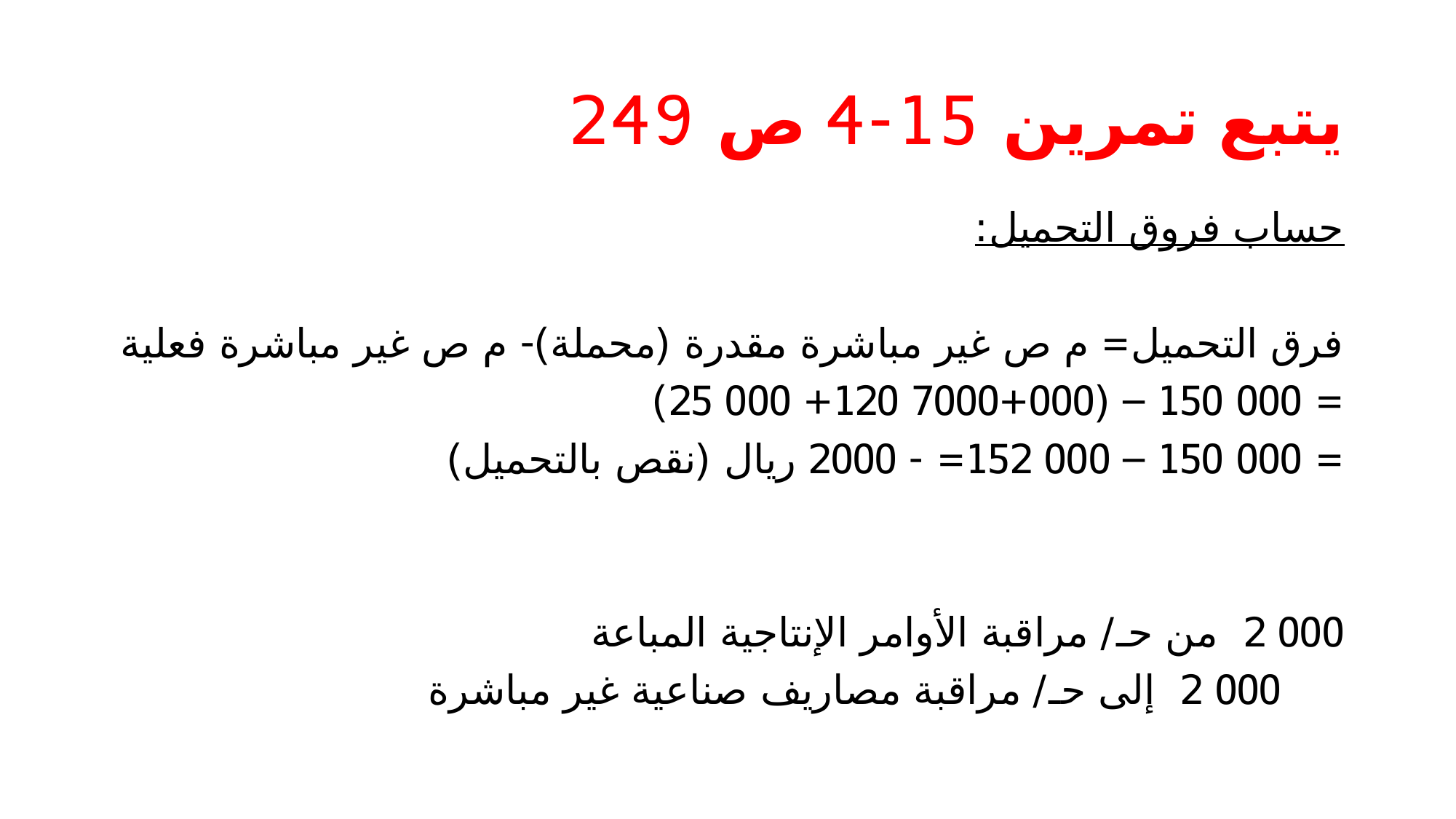

# يتبع تمرين 15-4 ص 249
حساب فروق التحميل:

فرق التحميل= م ص غير مباشرة مقدرة (محملة)- م ص غير مباشرة فعلية
= 000 150 – (7000+000 120+ 000 25)
= 000 150 – 000 152= - 2000 ريال (نقص بالتحميل)

000 2  من حـ/ مراقبة الأوامر الإنتاجية المباعة
     000 2  إلى حـ/ مراقبة مصاريف صناعية غير مباشرة